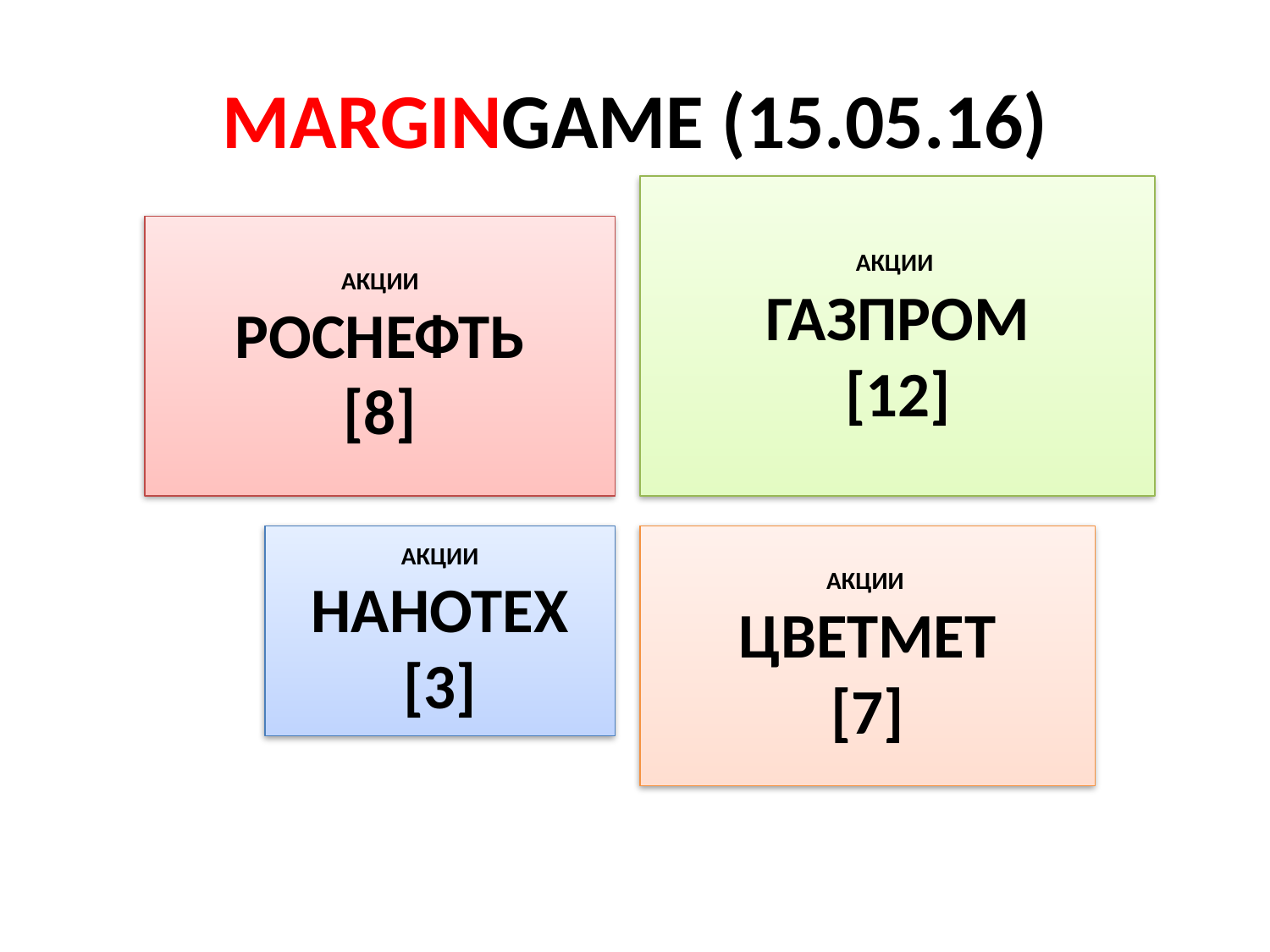

# MARGINGAME (15.05.16)
АКЦИИ
ГАЗПРОМ
[12]
АКЦИИ
РОСНЕФТЬ
[8]
АКЦИИ
НАНОТЕХ
[3]
АКЦИИ
ЦВЕТМЕТ
[7]